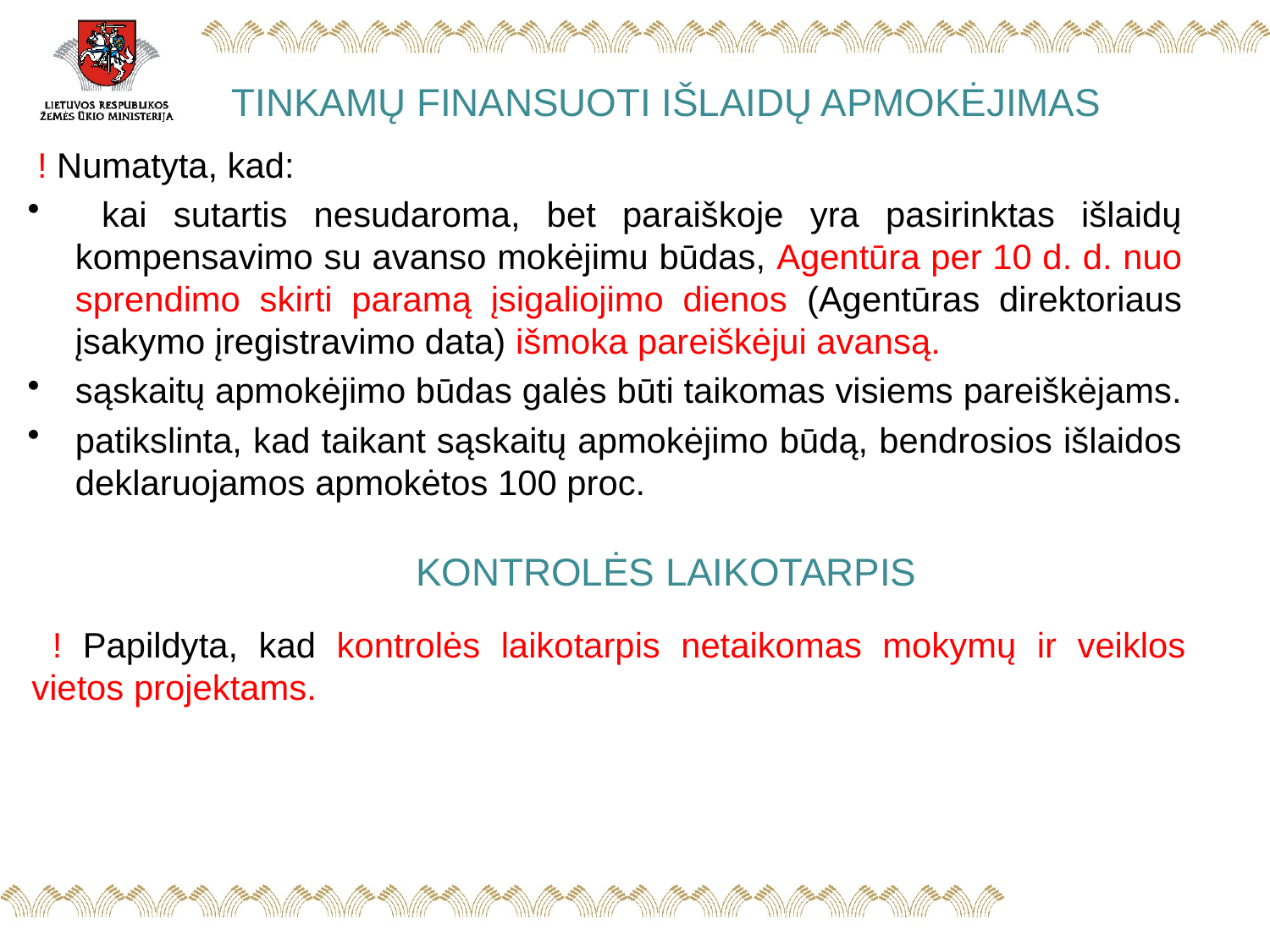

# TINKAMŲ FINANSUOTI IŠLAIDŲ APMOKĖJIMAS
 ! Numatyta, kad:
 kai sutartis nesudaroma, bet paraiškoje yra pasirinktas išlaidų kompensavimo su avanso mokėjimu būdas, Agentūra per 10 d. d. nuo sprendimo skirti paramą įsigaliojimo dienos (Agentūras direktoriaus įsakymo įregistravimo data) išmoka pareiškėjui avansą.
sąskaitų apmokėjimo būdas galės būti taikomas visiems pareiškėjams.
patikslinta, kad taikant sąskaitų apmokėjimo būdą, bendrosios išlaidos deklaruojamos apmokėtos 100 proc.

KONTROLĖS LAIKOTARPIS
 ! Papildyta, kad kontrolės laikotarpis netaikomas mokymų ir veiklos vietos projektams.